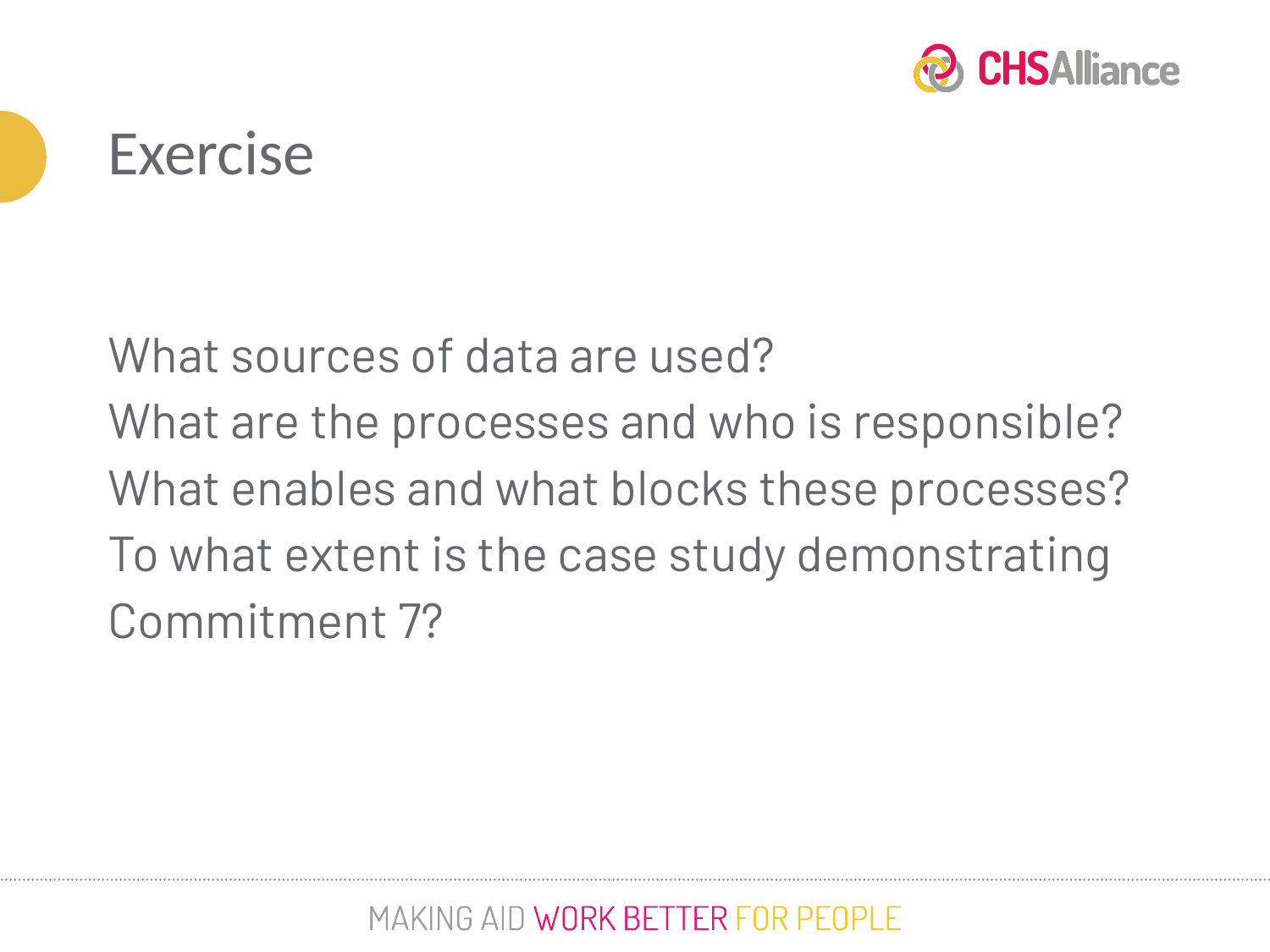

Exercise
What sources of data are used?
What are the processes and who is responsible?
What enables and what blocks these processes?
To what extent is the case study demonstrating
Commitment 7?